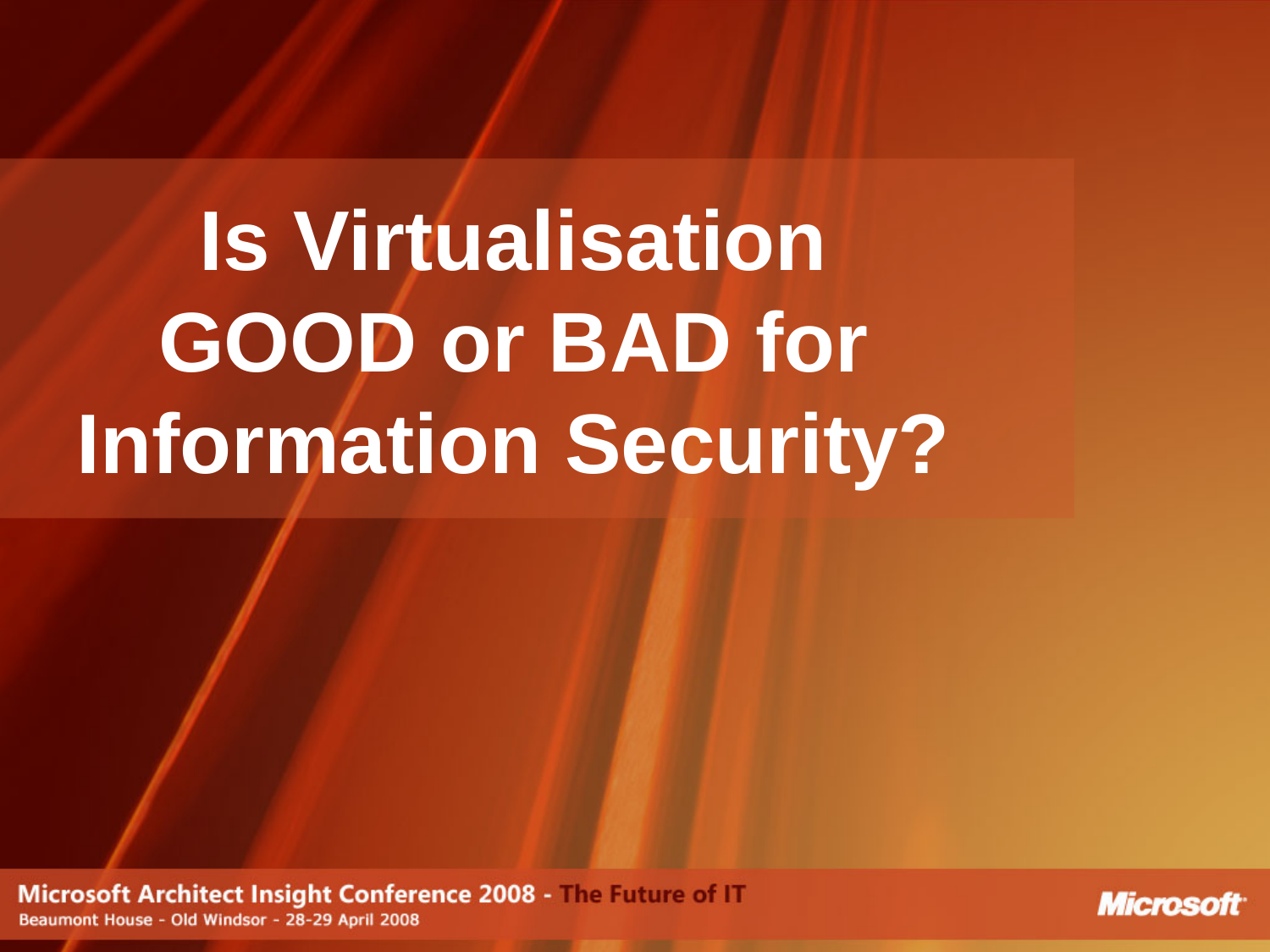

# Is Virtualisation GOOD or BAD for Information Security?